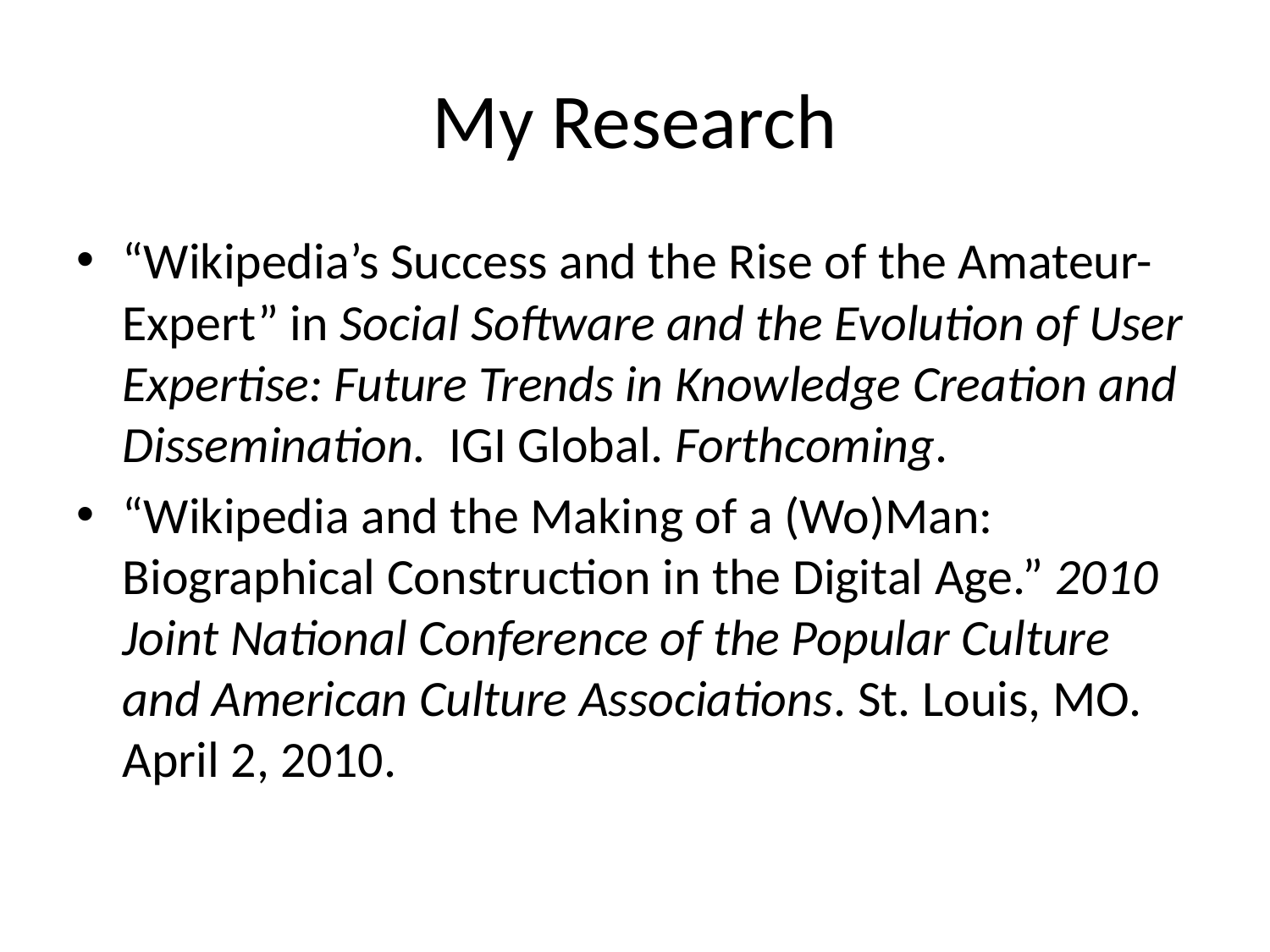

# My Research
“Wikipedia’s Success and the Rise of the Amateur-Expert” in Social Software and the Evolution of User Expertise: Future Trends in Knowledge Creation and Dissemination.  IGI Global. Forthcoming.
“Wikipedia and the Making of a (Wo)Man: Biographical Construction in the Digital Age.” 2010 Joint National Conference of the Popular Culture and American Culture Associations. St. Louis, MO. April 2, 2010.